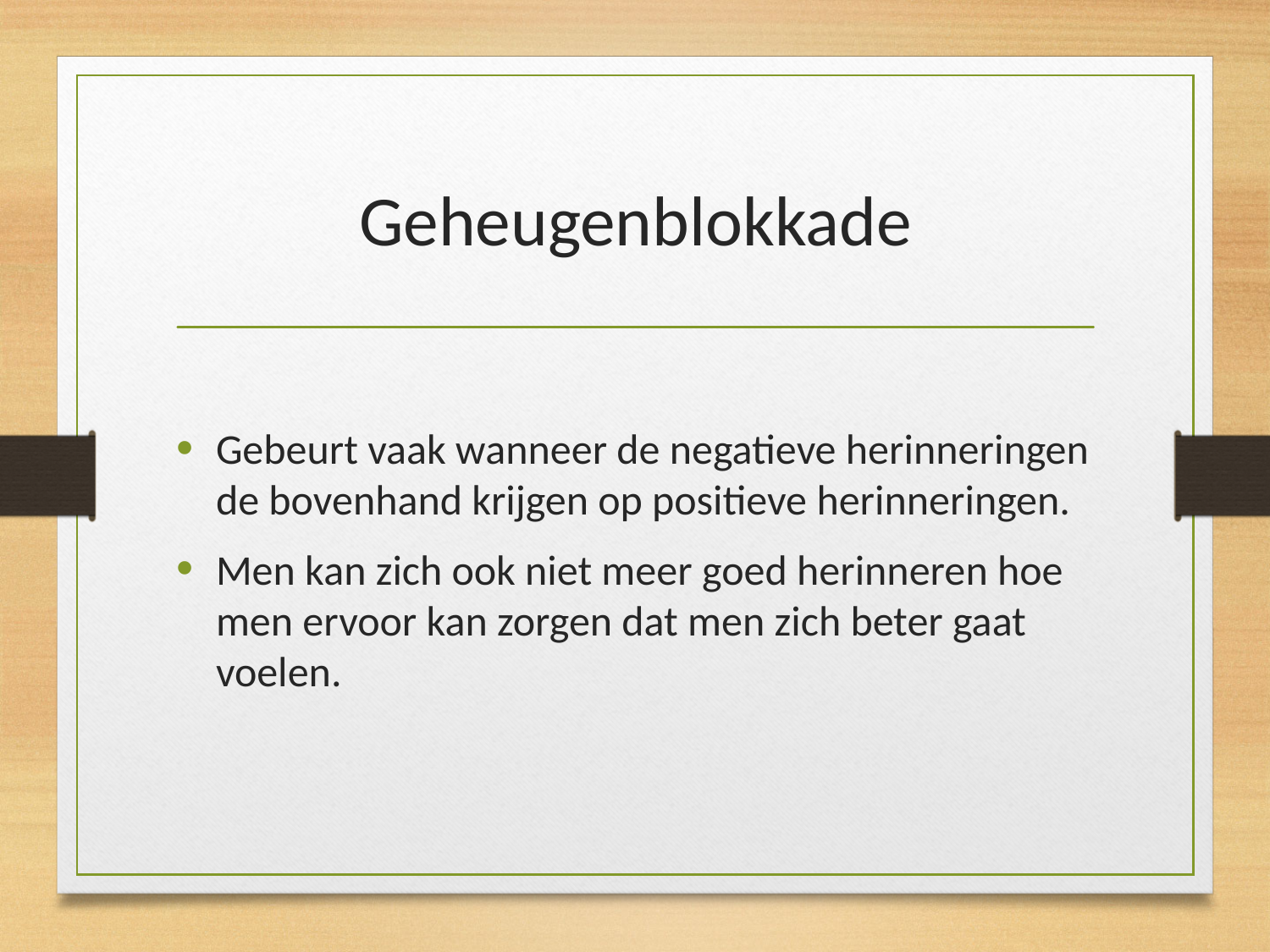

# Geheugenblokkade

Gebeurt vaak wanneer de negatieve herinneringen de bovenhand krijgen op positieve herinneringen.
Men kan zich ook niet meer goed herinneren hoe men ervoor kan zorgen dat men zich beter gaat voelen.